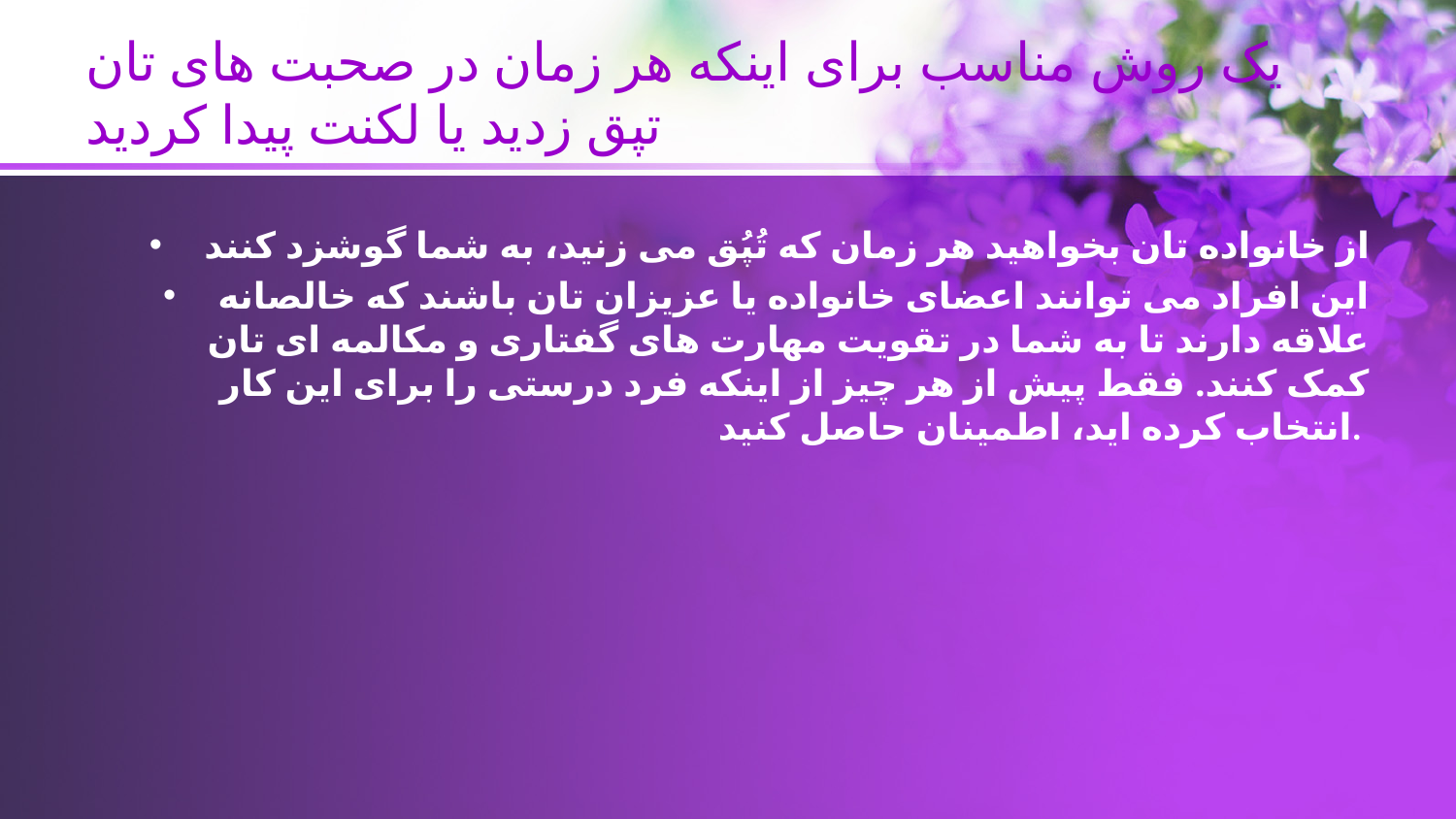

# یک روش مناسب برای اینکه هر زمان در صحبت های تان تپق زدید یا لکنت پیدا کردید
از خانواده تان بخواهید هر زمان که تُپُق می زنید، به شما گوشزد کنند
این افراد می توانند اعضای خانواده یا عزیزان تان باشند که خالصانه علاقه دارند تا به شما در تقویت مهارت های گفتاری و مکالمه ای تان کمک کنند. فقط پیش از هر چیز از اینکه فرد درستی را برای این کار انتخاب کرده اید، اطمینان حاصل کنید.